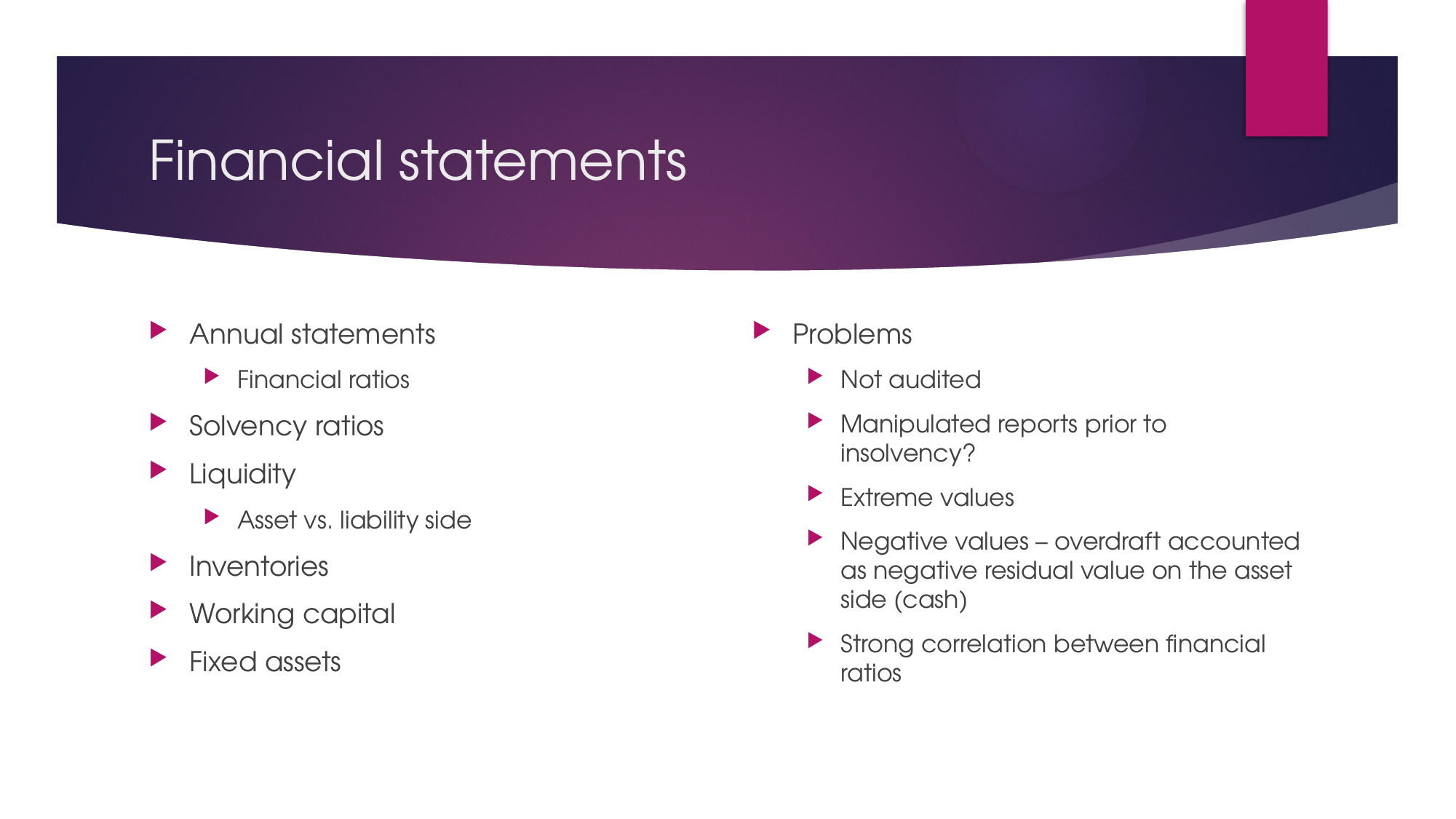

# Financial statements
Annual statements
Financial ratios
Solvency ratios
Liquidity
Asset vs. liability side
Inventories
Working capital
Fixed assets

Problems
Not audited
Manipulated reports prior to insolvency?
Extreme values
Negative values – overdraft accounted as negative residual value on the asset side (cash)
Strong correlation between financial ratios